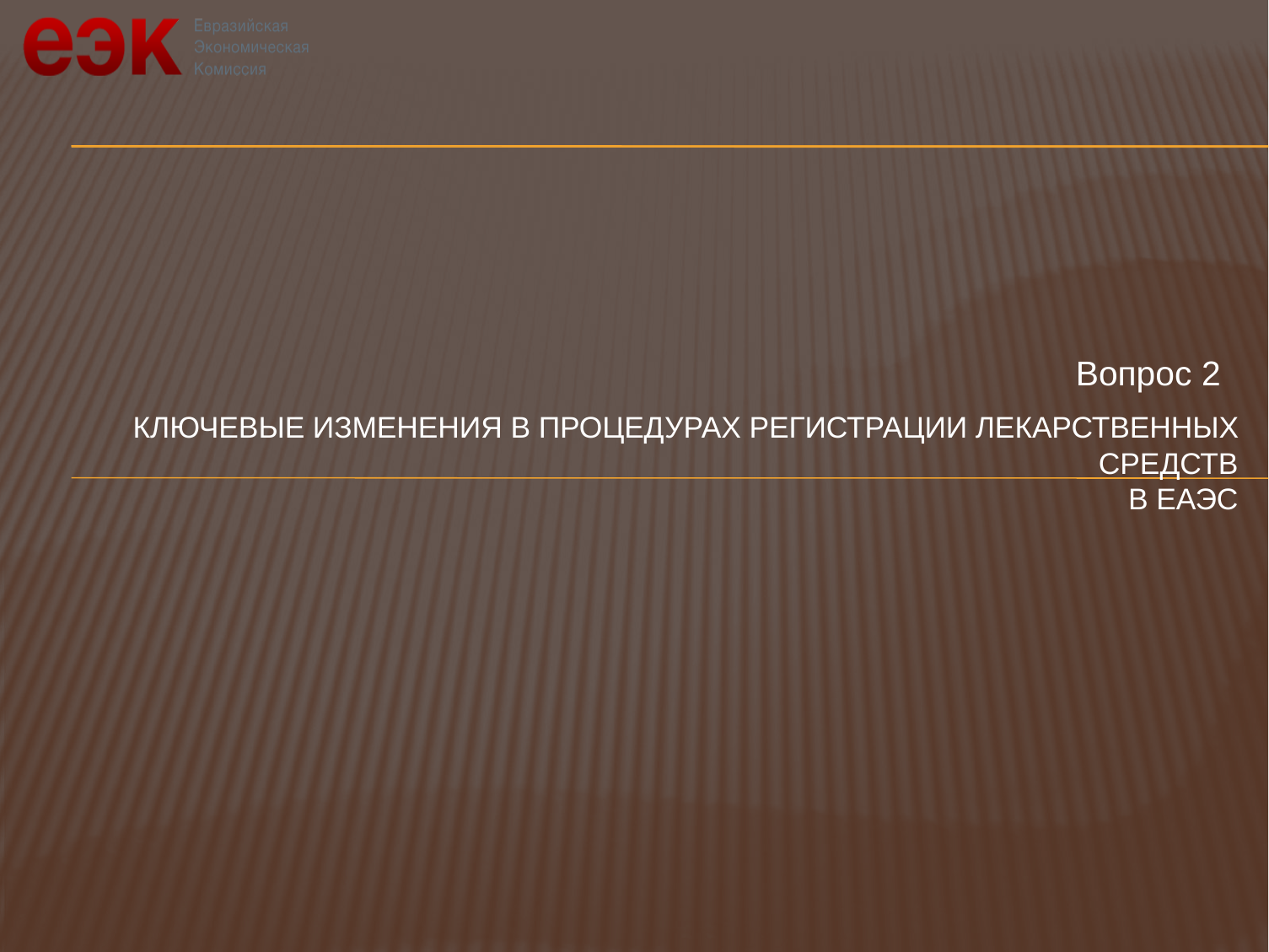

Вопрос 2
# Ключевые изменения в процедурах регистрации лекарственных средств в ЕАЭС